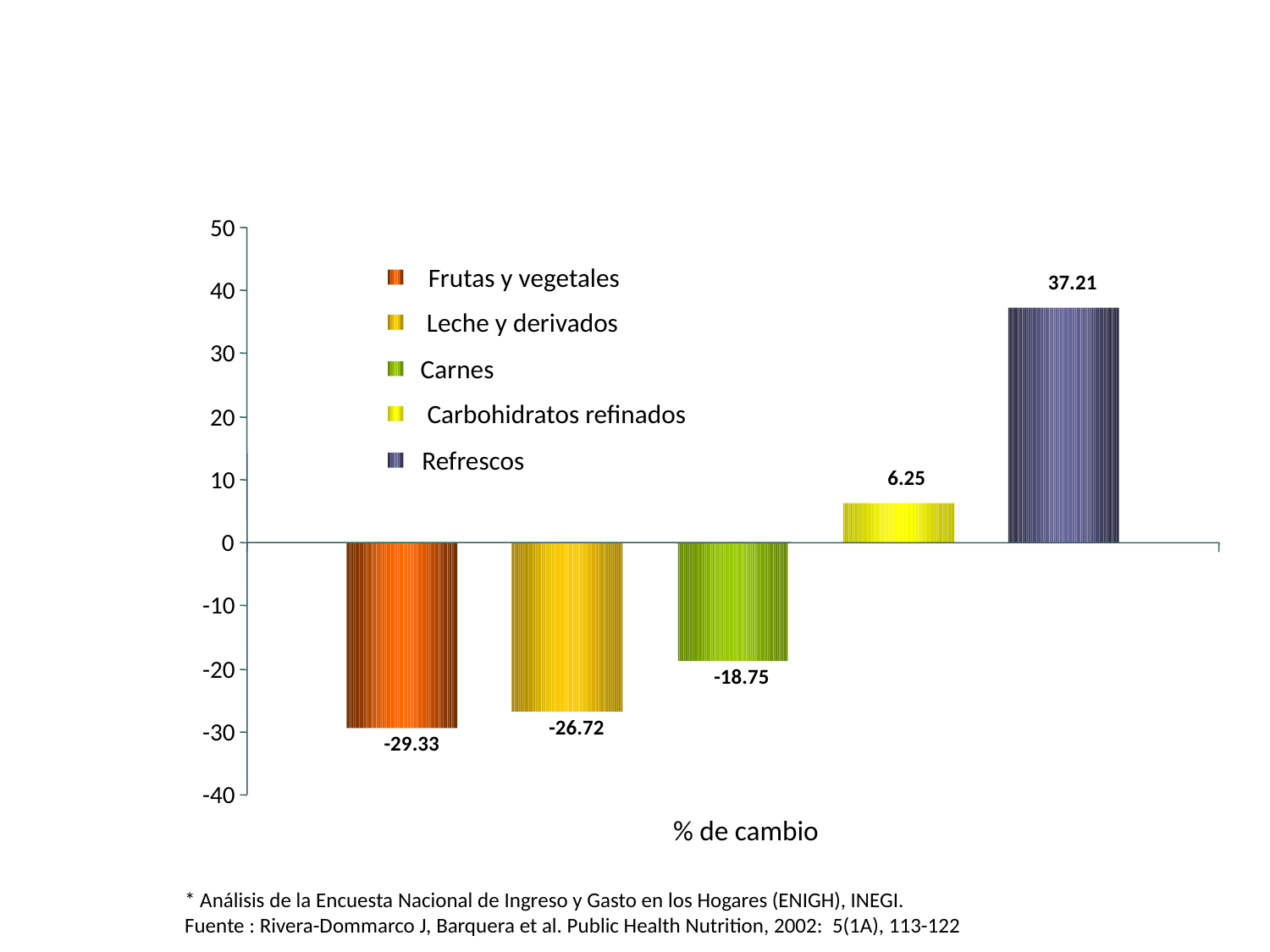

Cambios en el gasto en alimentos 1986 y 1998: ENIGH*
50

Frutas y vegetales

37.21
40

Leche y derivados

30

Carnes

Carbohidratos refinados

20

Refrescos

6.25
10

0

-10

-20
-18.75

-26.72
-30

-29.33
-40

% de cambio
* Análisis de la Encuesta Nacional de Ingreso y Gasto en los Hogares (ENIGH), INEGI.
Fuente : Rivera-Dommarco J, Barquera et al. Public Health Nutrition, 2002:  5(1A), 113-122